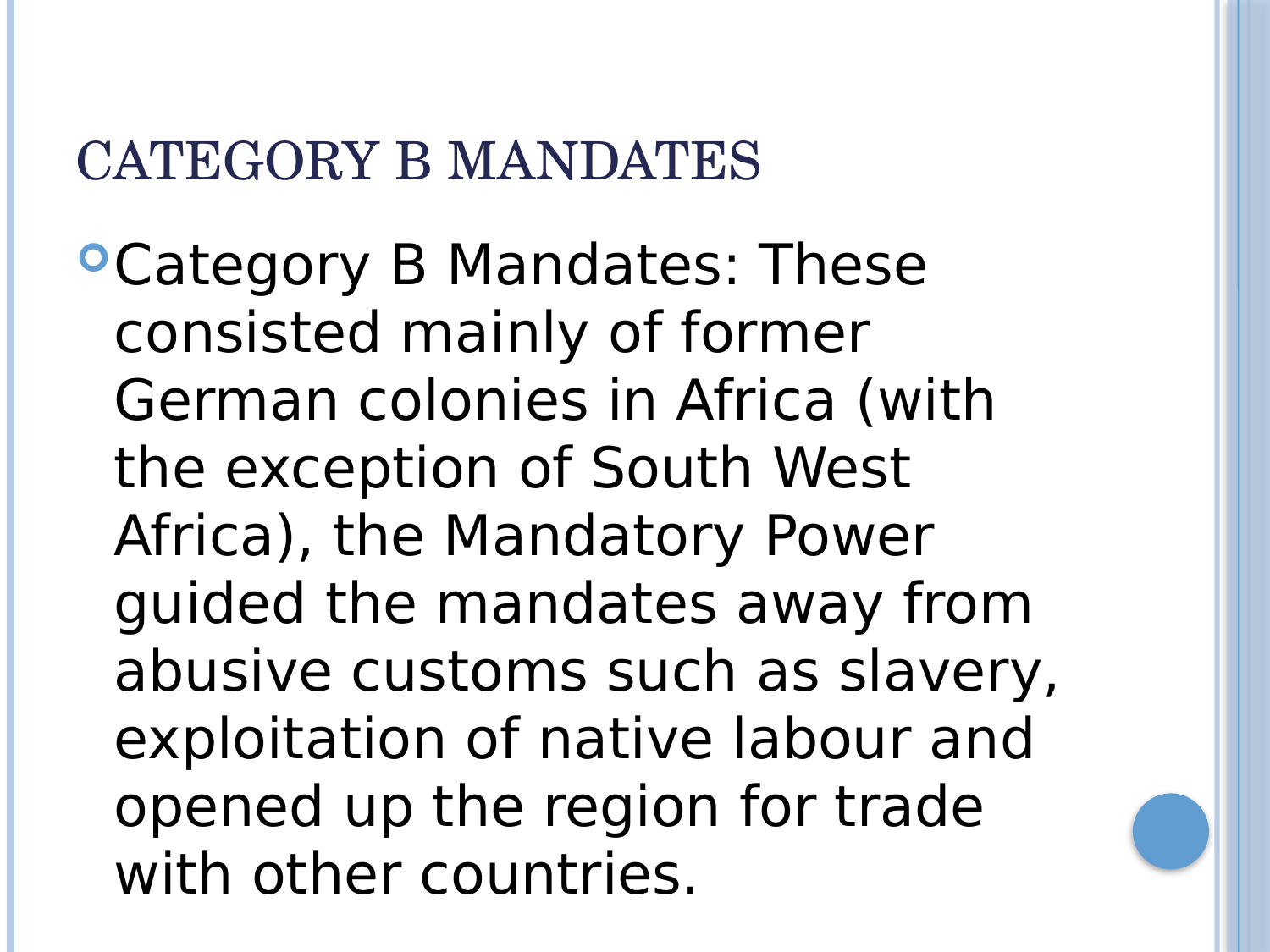

# Category B Mandates
Category B Mandates: These consisted mainly of former German colonies in Africa (with the exception of South West Africa), the Mandatory Power guided the mandates away from abusive customs such as slavery, exploitation of native labour and opened up the region for trade with other countries.